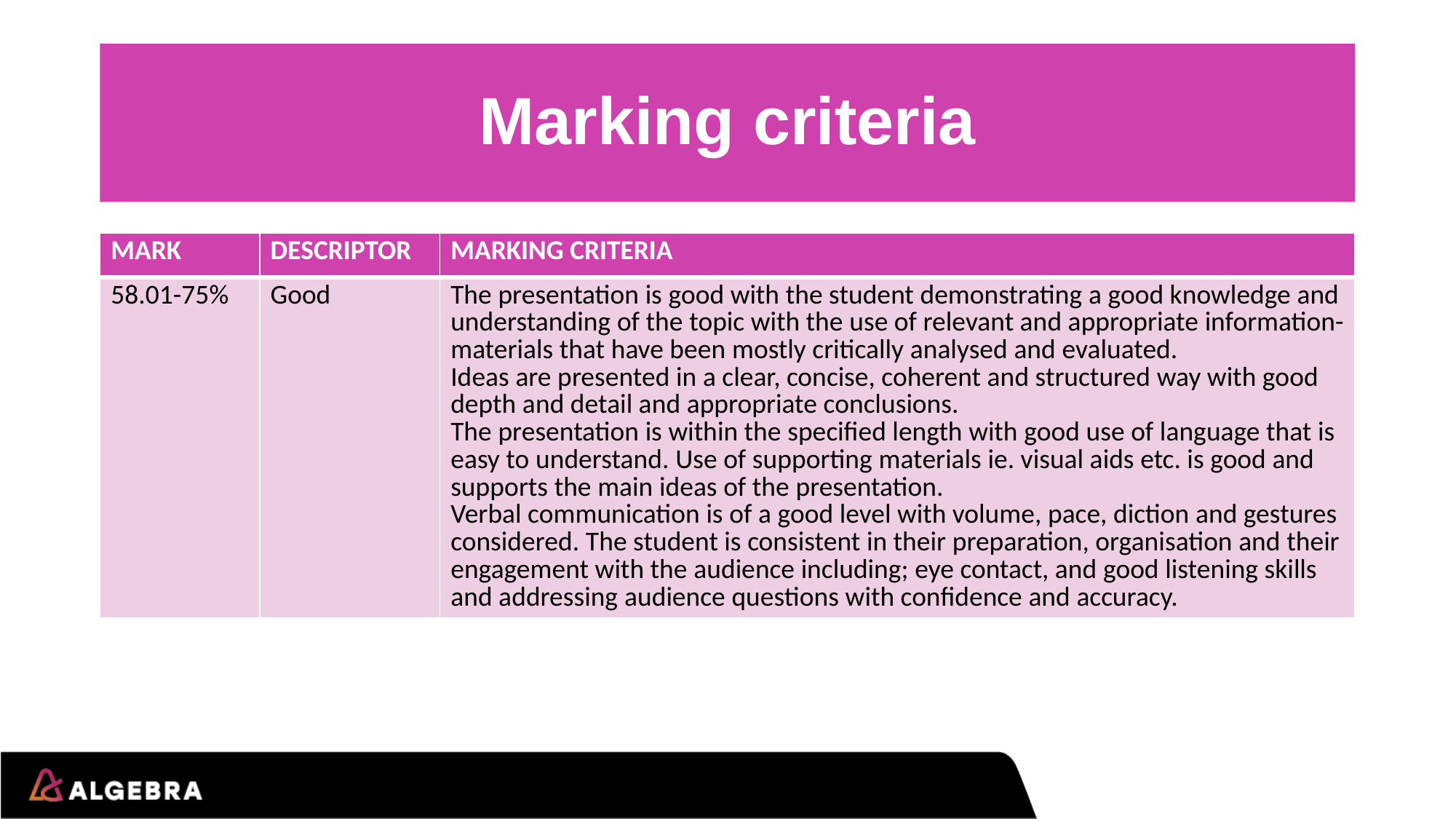

# Marking criteria
| MARK | DESCRIPTOR | MARKING CRITERIA |
| --- | --- | --- |
| 58.01-75% | Good | The presentation is good with the student demonstrating a good knowledge and understanding of the topic with the use of relevant and appropriate information-materials that have been mostly critically analysed and evaluated.   Ideas are presented in a clear, concise, coherent and structured way with good depth and detail and appropriate conclusions.   The presentation is within the specified length with good use of language that is easy to understand. Use of supporting materials ie. visual aids etc. is good and supports the main ideas of the presentation.  Verbal communication is of a good level with volume, pace, diction and gestures considered. The student is consistent in their preparation, organisation and their engagement with the audience including; eye contact, and good listening skills and addressing audience questions with confidence and accuracy. |